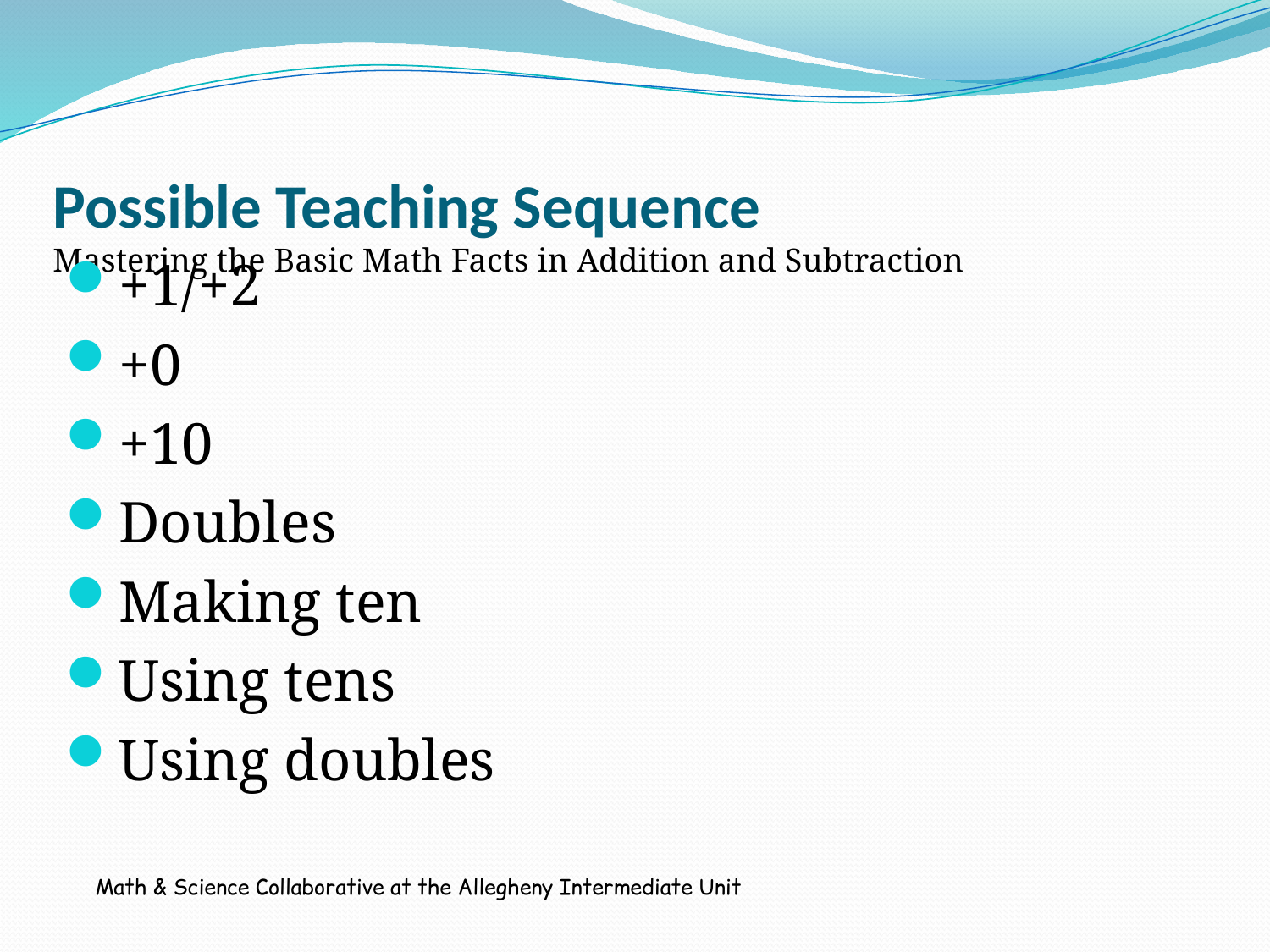

# Possible Teaching Sequence Mastering the Basic Math Facts in Addition and Subtraction
+1/+2
+0
+10
Doubles
Making ten
Using tens
Using doubles

Math & Science Collaborative at the Allegheny Intermediate Unit